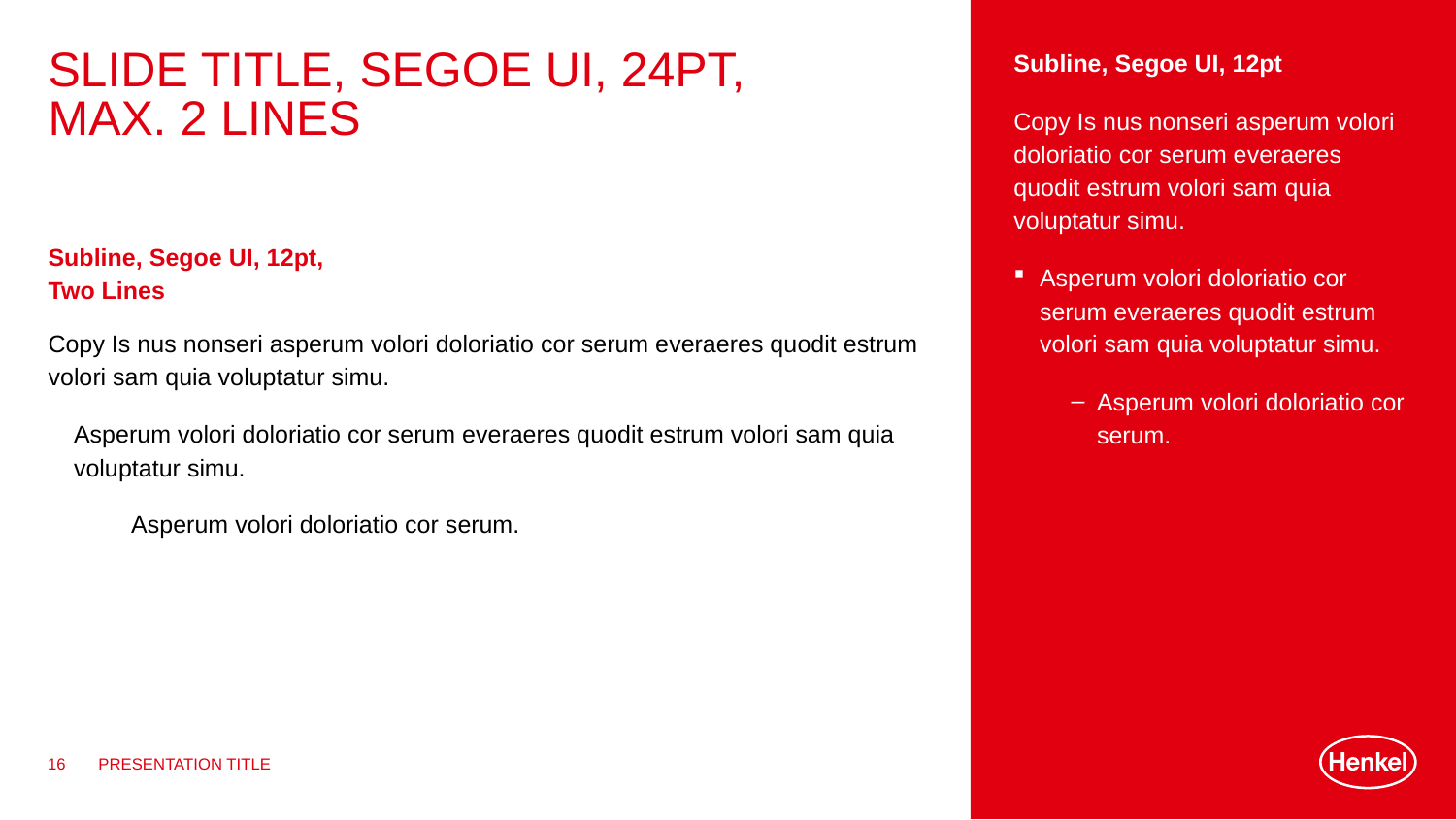

Subline, Segoe UI, 12pt
# Slide Title, Segoe UI, 24pt, Max. 2 Lines
Copy Is nus nonseri asperum volori doloriatio cor serum everaeres quodit estrum volori sam quia voluptatur simu.
Asperum volori doloriatio cor serum everaeres quodit estrum volori sam quia voluptatur simu.
Asperum volori doloriatio cor serum.
Subline, Segoe UI, 12pt,
Two Lines
Copy Is nus nonseri asperum volori doloriatio cor serum everaeres quodit estrum volori sam quia voluptatur simu.
Asperum volori doloriatio cor serum everaeres quodit estrum volori sam quia voluptatur simu.
Asperum volori doloriatio cor serum.
16
Presentation title